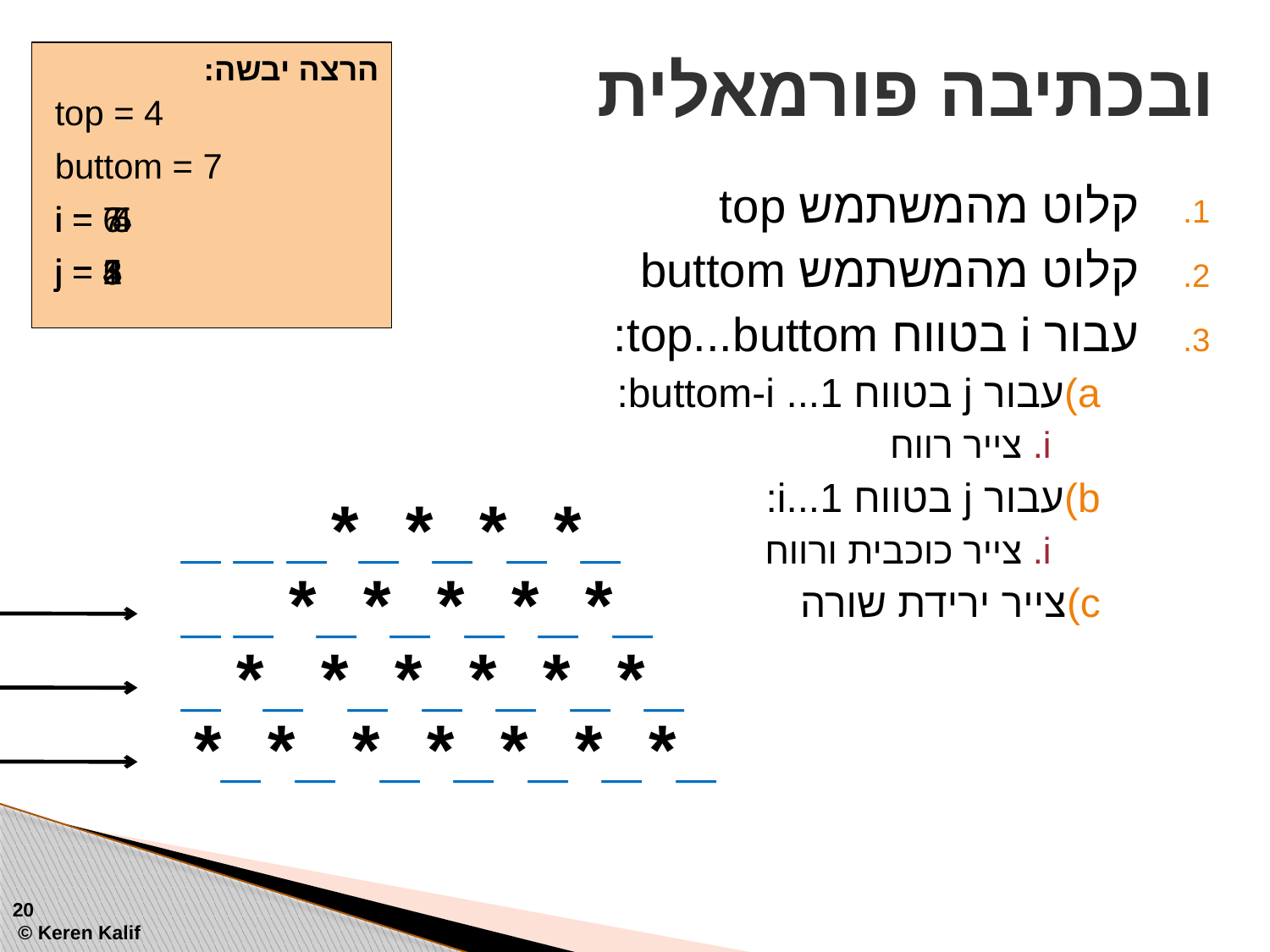

# ובכתיבה פורמאלית
הרצה יבשה:
top = 4
buttom = 7
קלוט מהמשתמש top
קלוט מהמשתמש buttom
עבור i בטווח top...buttom:
עבור j בטווח 1... buttom-i:
 צייר רווח
עבור j בטווח 1...i:
 צייר כוכבית ורווח
צייר ירידת שורה
i =  4
i = 6
i =  5
i = 7
j = 1
j = 3
j = 2
j = 4
j = 5
_
_
_
*_
*_
*_
*_
_
_
*_
*_
*_
*_
*_
_
*_
*_
*_
*_
*_
*_
*_
*_
*_
*_
*_
*_
*_
20
 © Keren Kalif